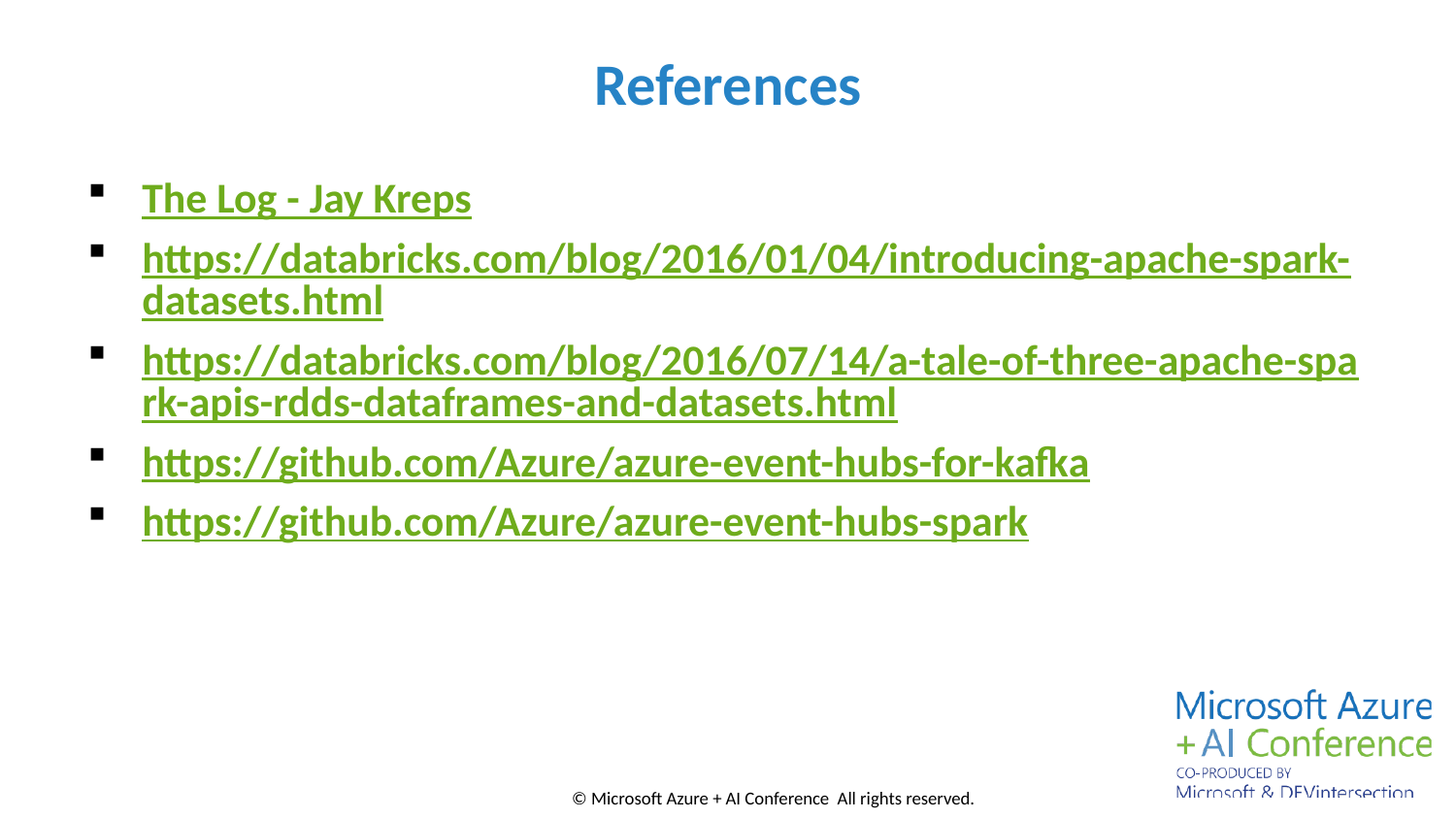

# References
The Log - Jay Kreps
https://databricks.com/blog/2016/01/04/introducing-apache-spark-datasets.html
https://databricks.com/blog/2016/07/14/a-tale-of-three-apache-spark-apis-rdds-dataframes-and-datasets.html
https://github.com/Azure/azure-event-hubs-for-kafka
https://github.com/Azure/azure-event-hubs-spark